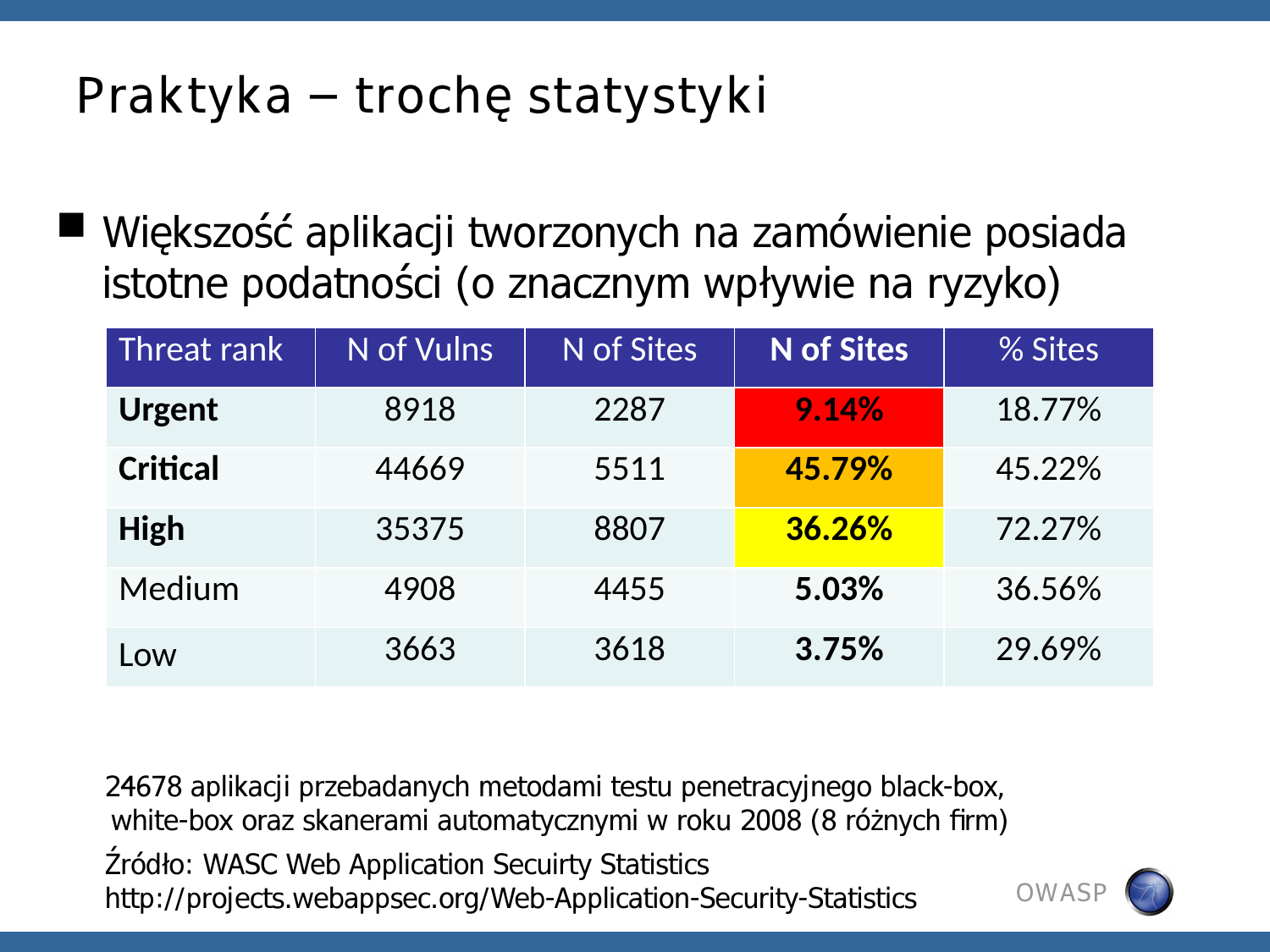

# Praktyka – trochę statystyki
Większość aplikacji tworzonych na zamówienie posiada istotne podatności (o znacznym wpływie na ryzyko)
| Threat rank | N of Vulns | N of Sites | N of Sites | % Sites |
| --- | --- | --- | --- | --- |
| Urgent | 8918 | 2287 | 9.14% | 18.77% |
| Critical | 44669 | 5511 | 45.79% | 45.22% |
| High | 35375 | 8807 | 36.26% | 72.27% |
| Medium | 4908 | 4455 | 5.03% | 36.56% |
| Low | 3663 | 3618 | 3.75% | 29.69% |

24678 aplikacji przebadanych metodami testu penetracyjnego black-box, white-box oraz skanerami automatycznymi w roku 2008 (8 różnych firm)
Źródło: WASC Web Application Secuirty Statistics
http://projects.webappsec.org/Web-Application-Security-Statistics